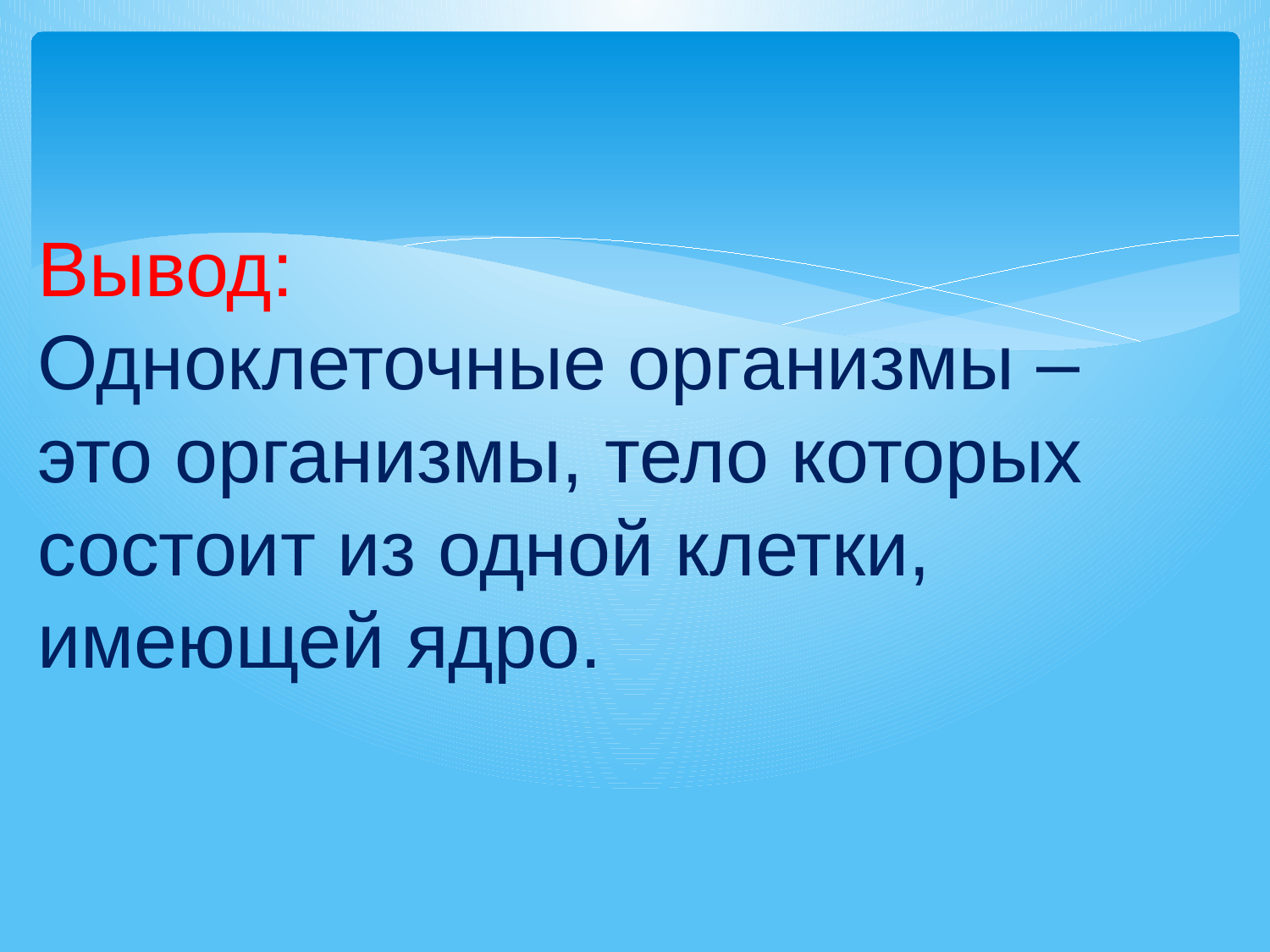

# Вывод: Одноклеточные организмы – это организмы, тело которых состоит из одной клетки, имеющей ядро.